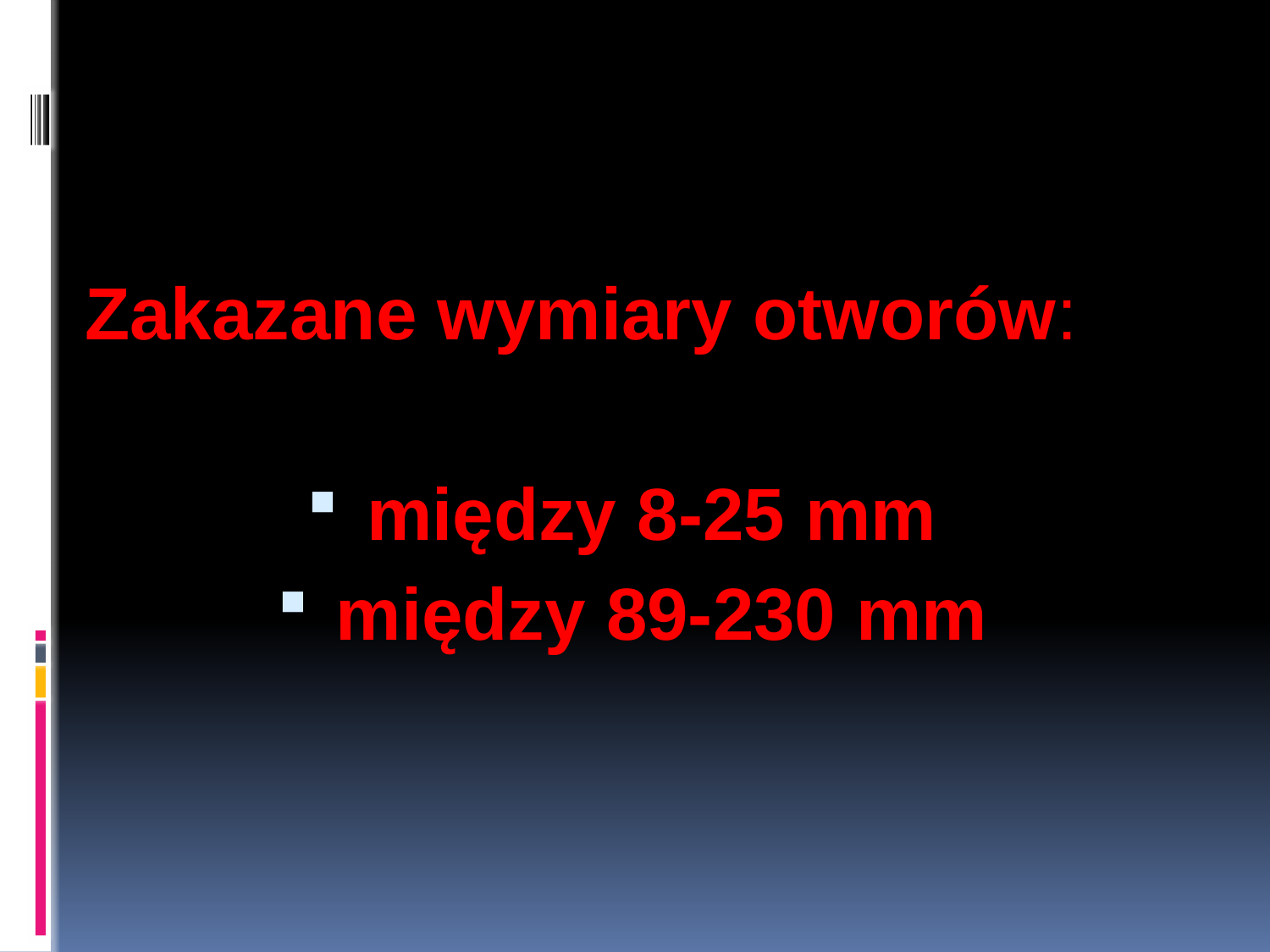

Zakazane wymiary otworów:

między 8-25 mm
między 89-230 mm